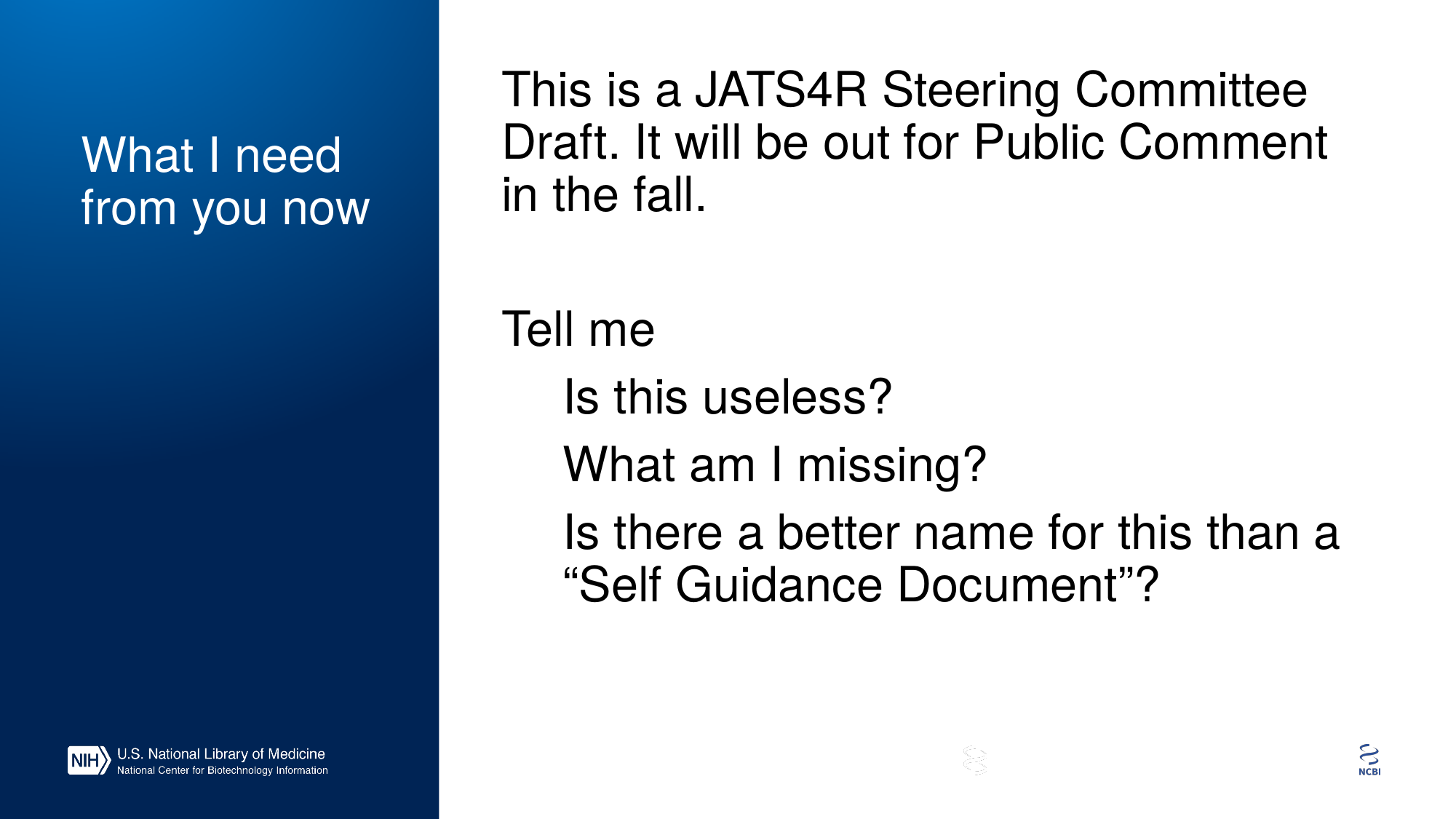

# What I need from you now
This is a JATS4R Steering Committee Draft. It will be out for Public Comment in the fall.

Tell me
Is this useless?
What am I missing?
Is there a better name for this than a “Self Guidance Document”?